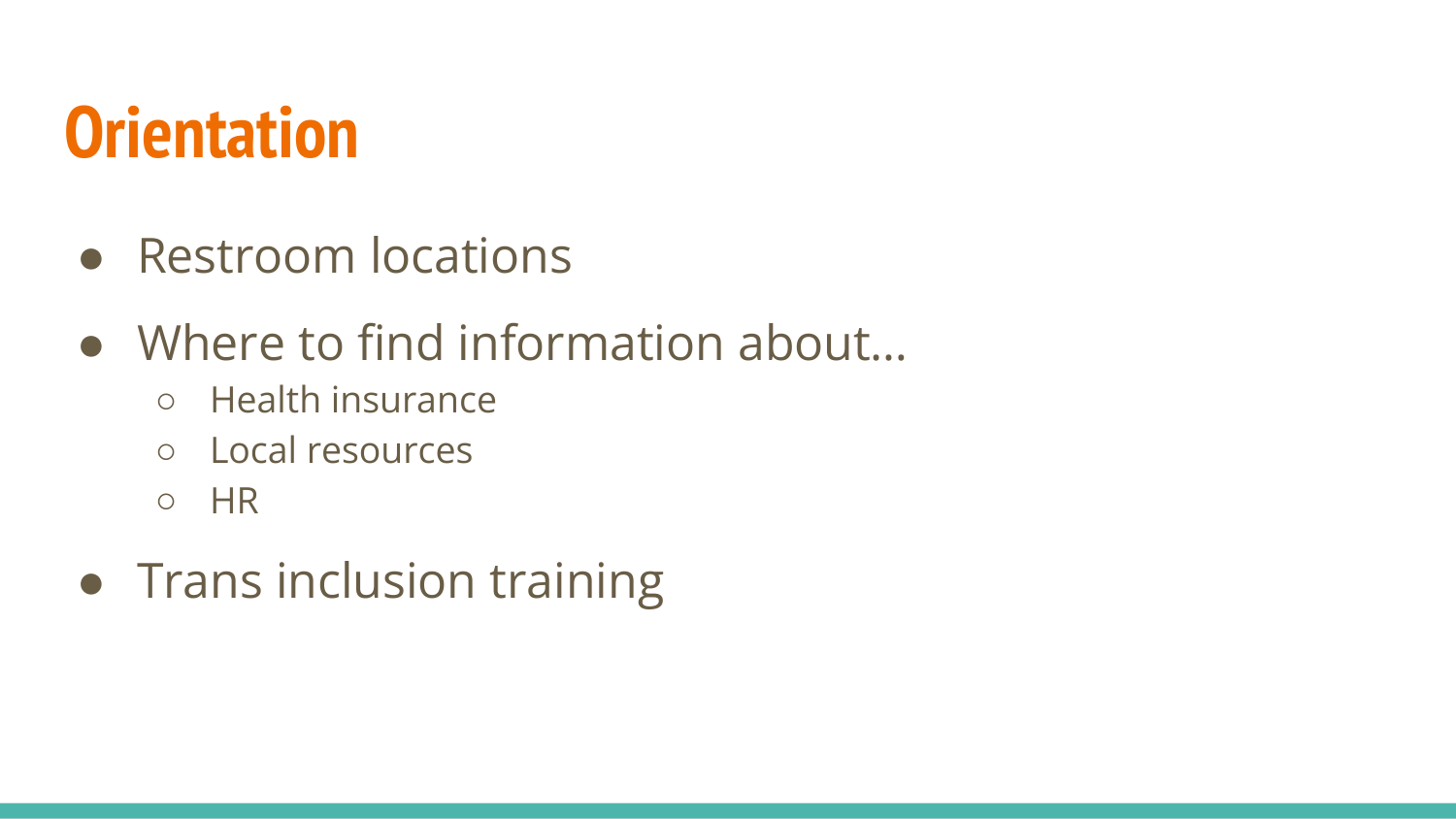

# Orientation
Restroom locations
Where to find information about…
Health insurance
Local resources
HR
Trans inclusion training